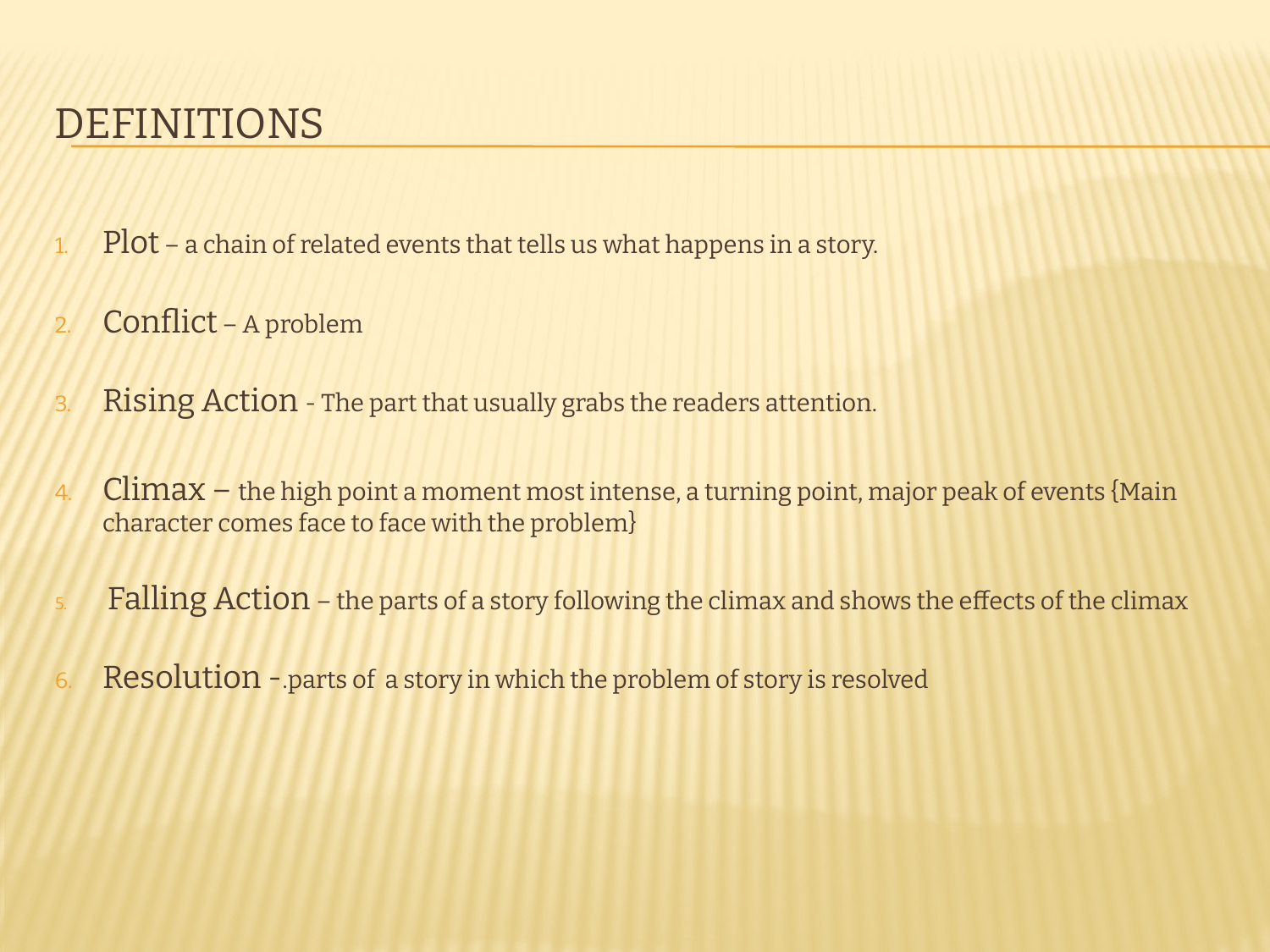

# Definitions
Plot – a chain of related events that tells us what happens in a story.

Conflict – A problem

Rising Action - The part that usually grabs the readers attention.

Climax – the high point a moment most intense, a turning point, major peak of events {Main character comes face to face with the problem}

 Falling Action – the parts of a story following the climax and shows the effects of the climax

Resolution -.parts of  a story in which the problem of story is resolved